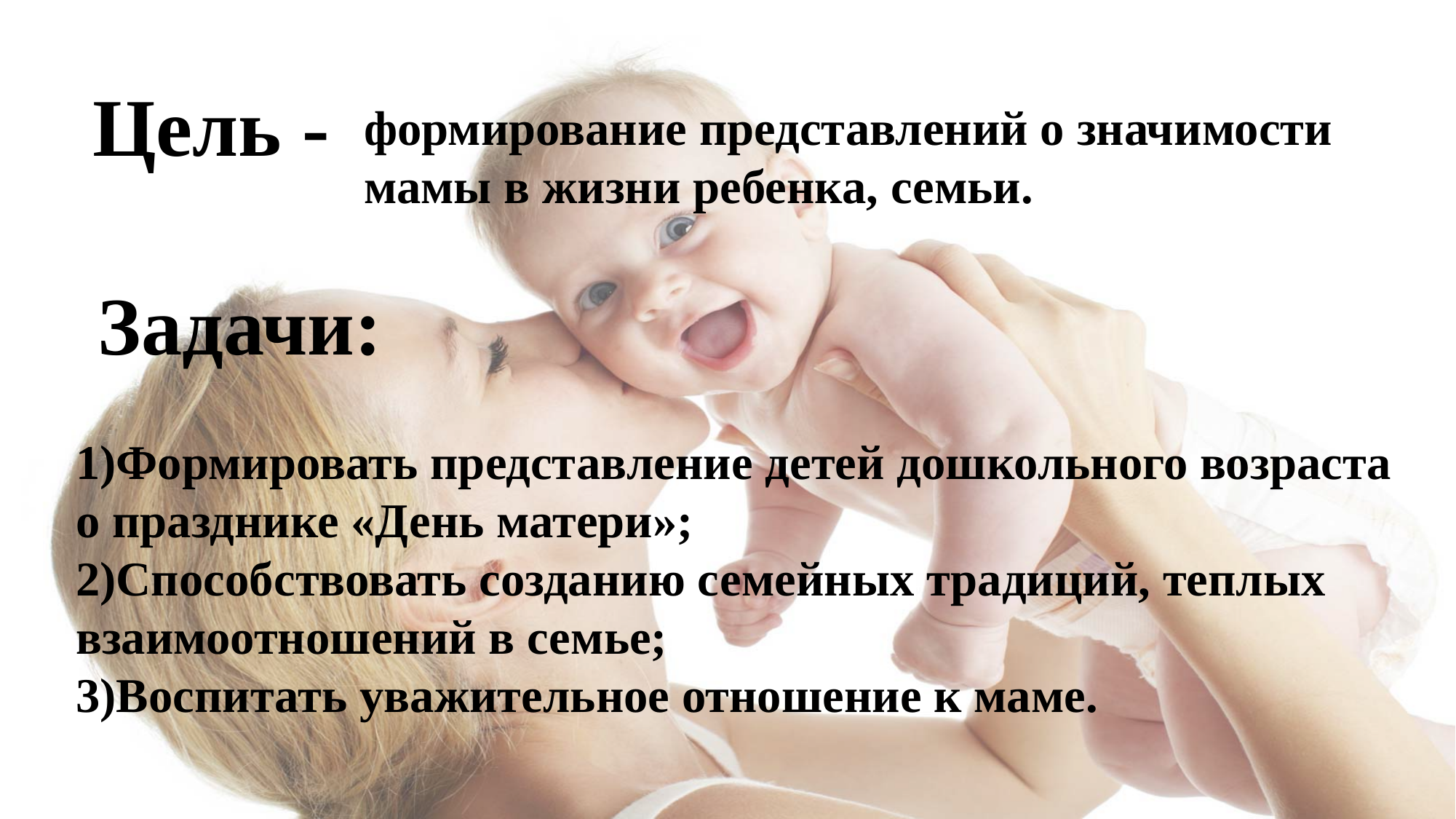

Цель -
формирование представлений о значимости мамы в жизни ребенка, семьи.
Задачи:
1)Формировать представление детей дошкольного возраста о празднике «День матери»;
2)Способствовать созданию семейных традиций, теплых взаимоотношений в семье;
3)Воспитать уважительное отношение к маме.